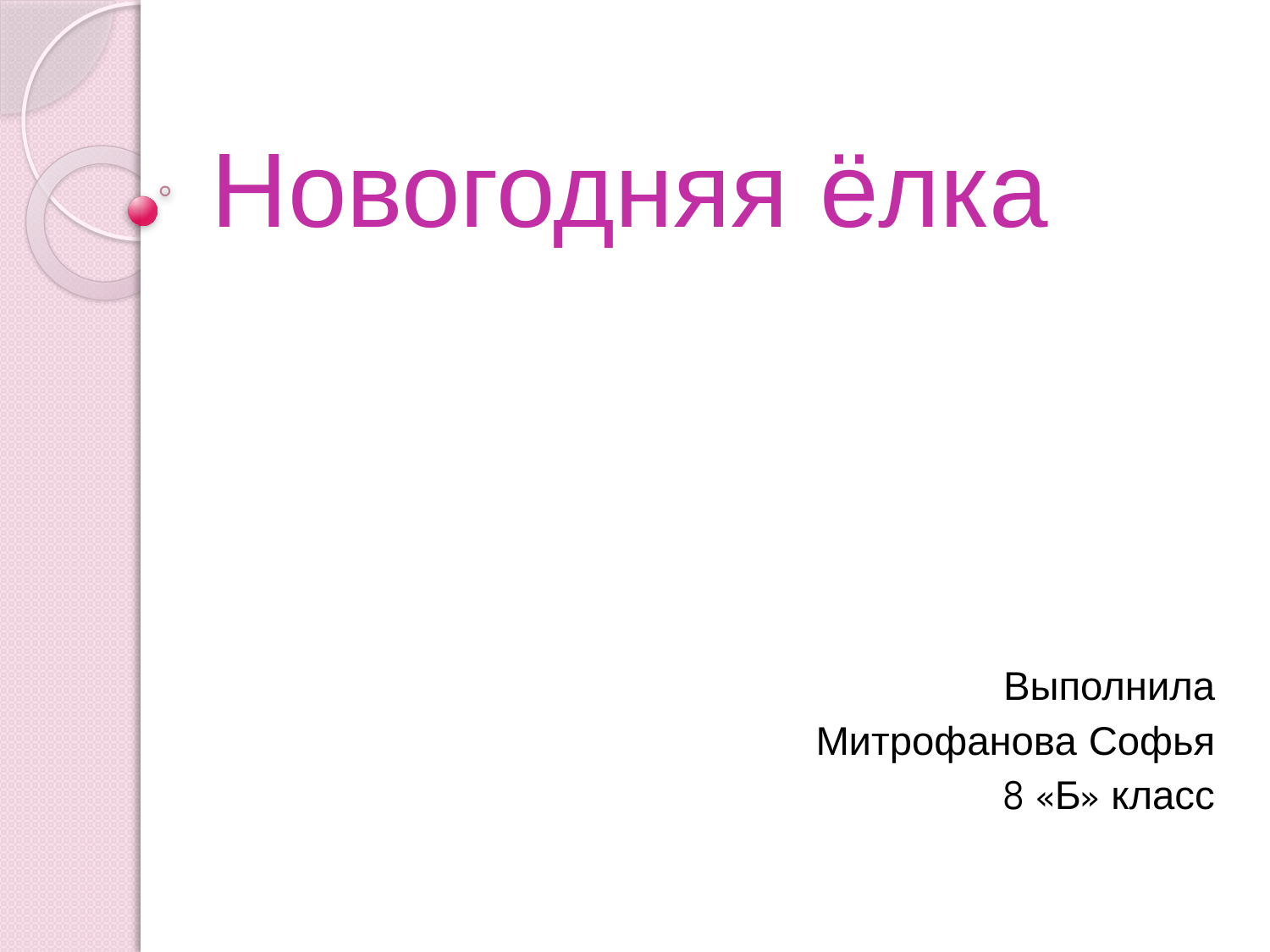

# Новогодняя ёлка

Выполнила
Митрофанова Софья
 8 «Б» класс